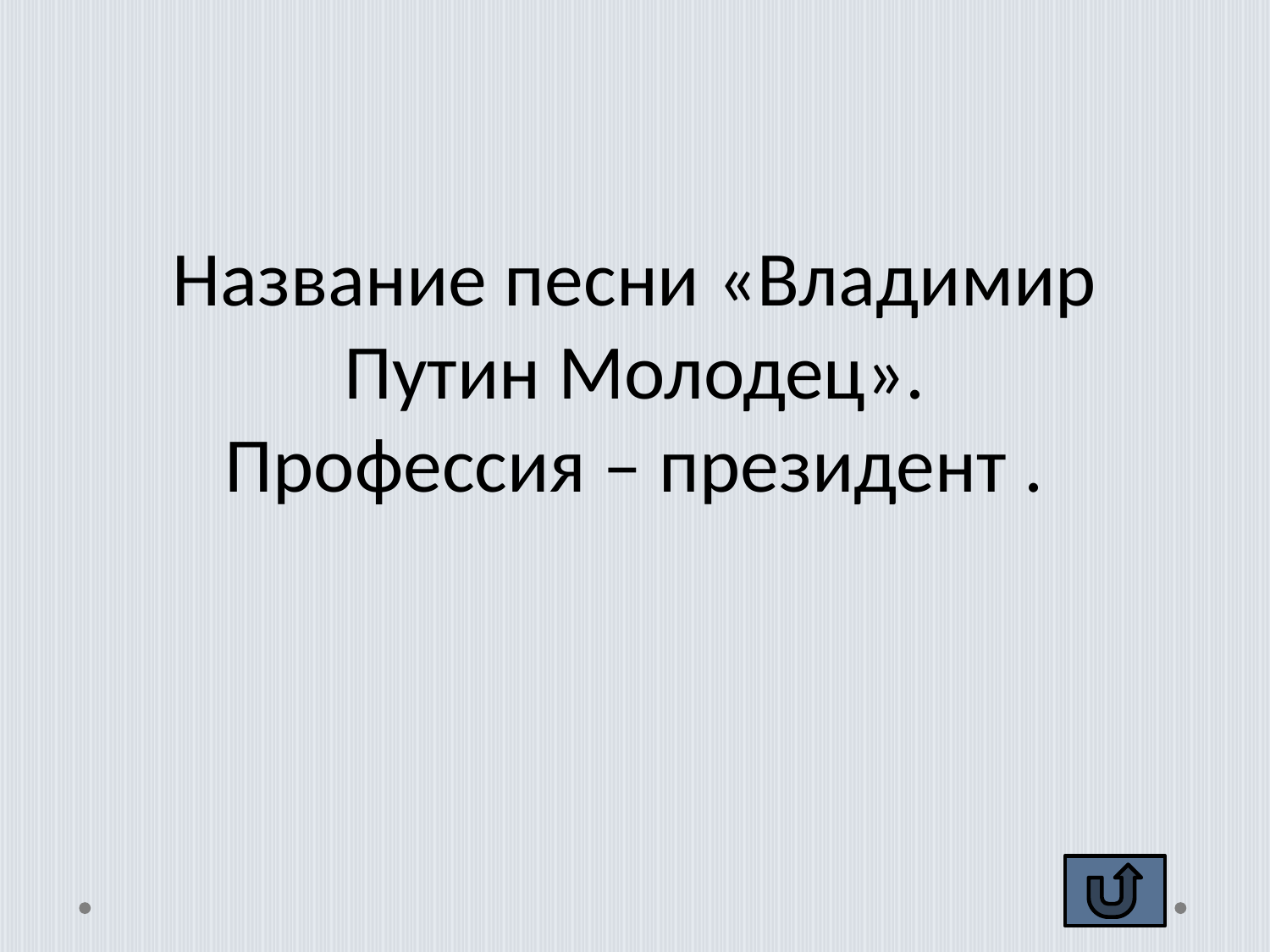

#
Название песни «Владимир Путин Молодец».
Профессия – президент .